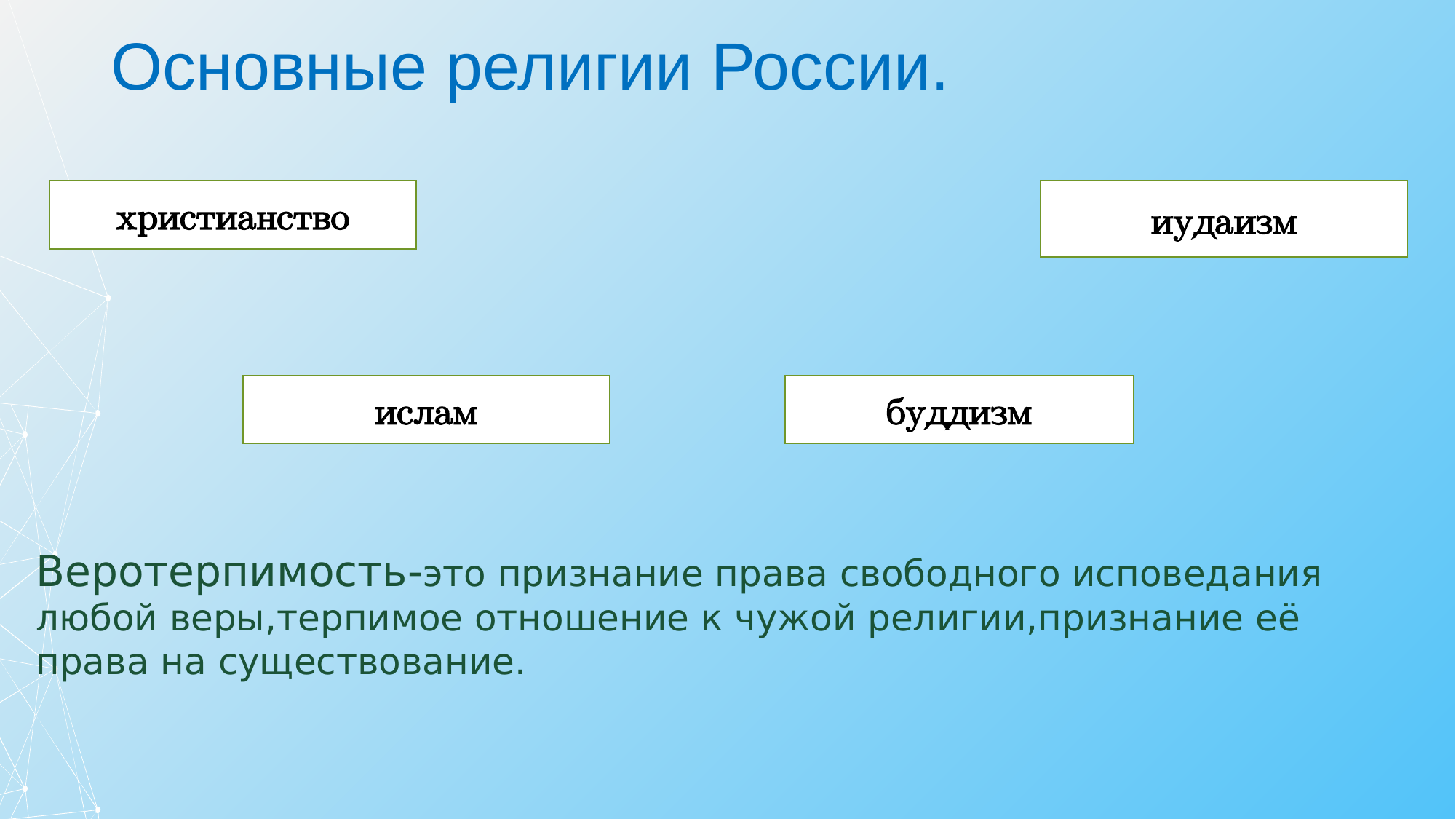

# Основные религии России.
христианство
иудаизм
ислам
буддизм
Веротерпимость-это признание права свободного исповедания любой веры,терпимое отношение к чужой религии,признание её права на существование.